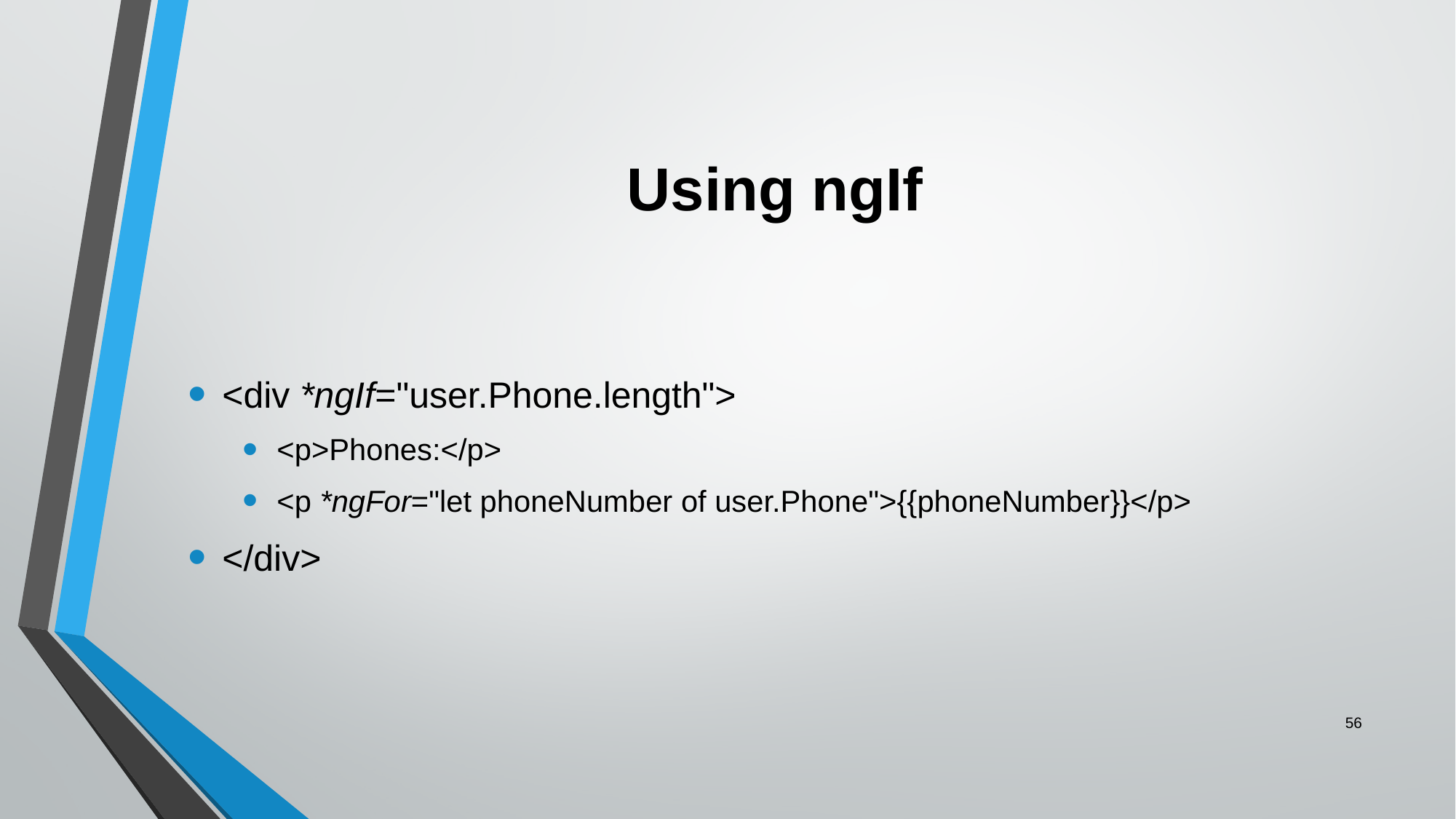

# Using ngIf
<div *ngIf="user.Phone.length">
<p>Phones:</p>
<p *ngFor="let phoneNumber of user.Phone">{{phoneNumber}}</p>
</div>

56